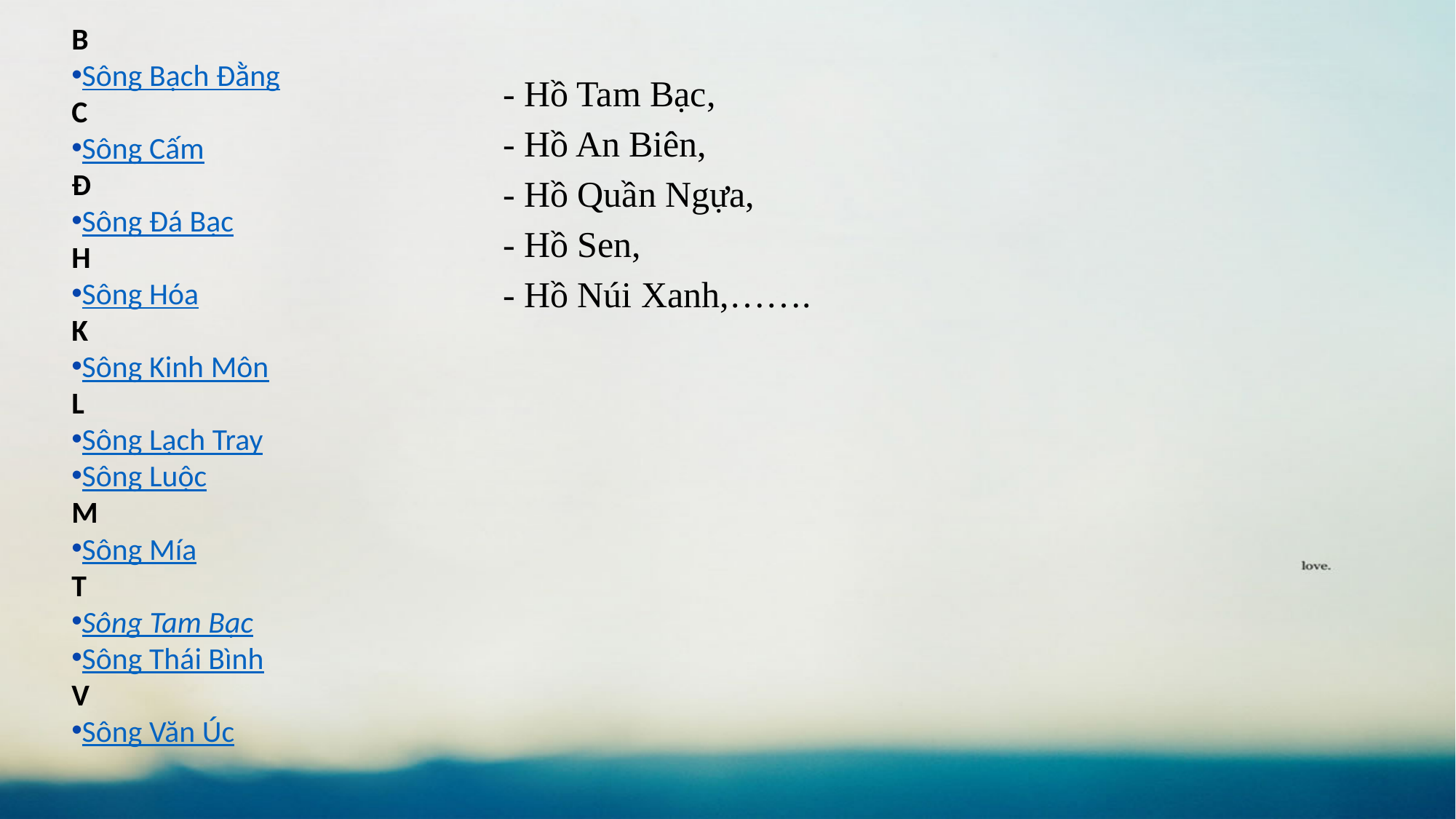

B
Sông Bạch Đằng
C
Sông Cấm
Đ
Sông Đá Bạc
H
Sông Hóa
K
Sông Kinh Môn
L
Sông Lạch Tray
Sông Luộc
M
Sông Mía
T
Sông Tam Bạc
Sông Thái Bình
V
Sông Văn Úc
- Hồ Tam Bạc,
- Hồ An Biên,
- Hồ Quần Ngựa,
- Hồ Sen,
- Hồ Núi Xanh,…….